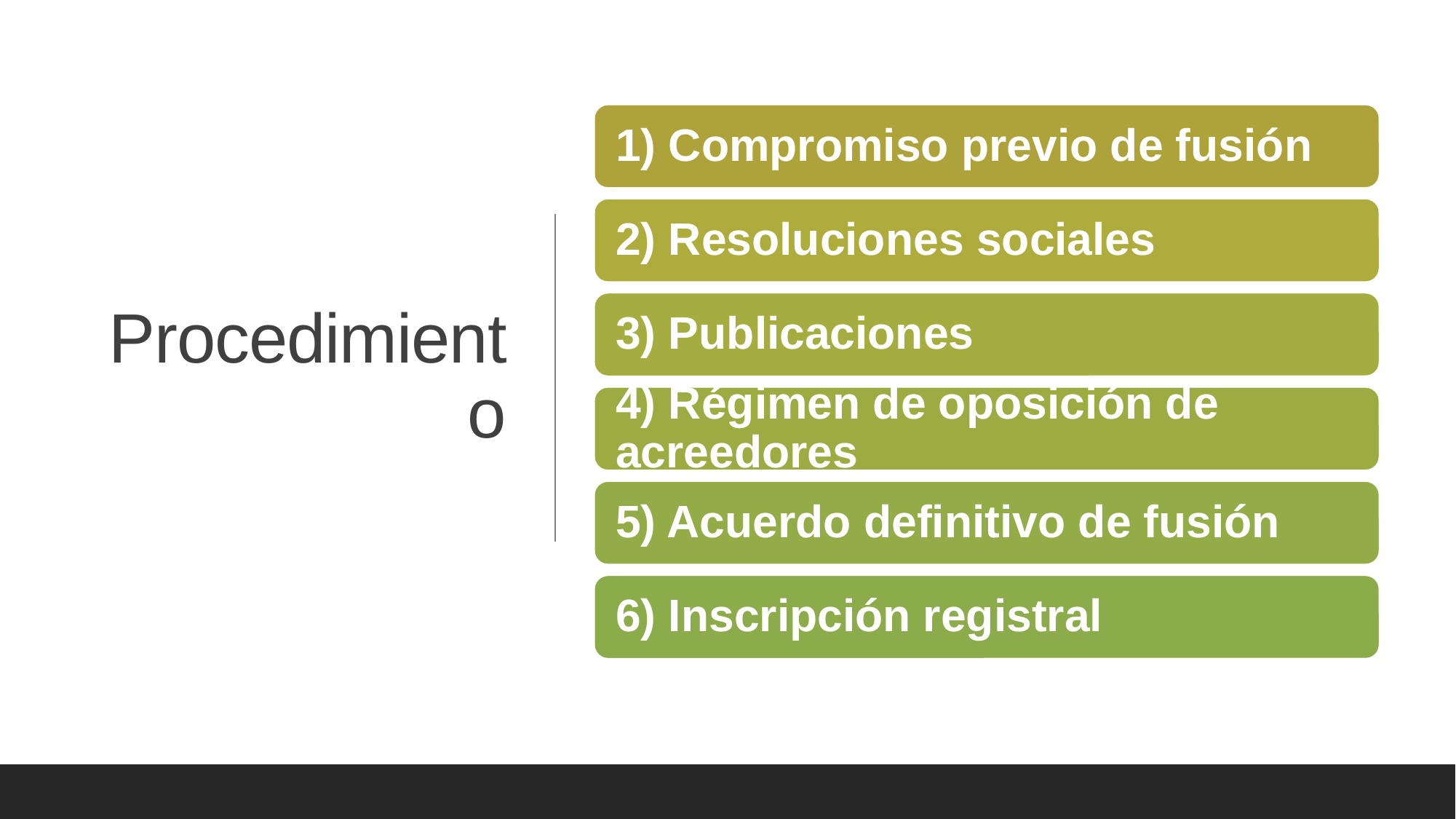

# Procedimiento
1) Compromiso previo de fusión
2) Resoluciones sociales
3) Publicaciones
4) Régimen de oposición de acreedores
5) Acuerdo definitivo de fusión
6) Inscripción registral